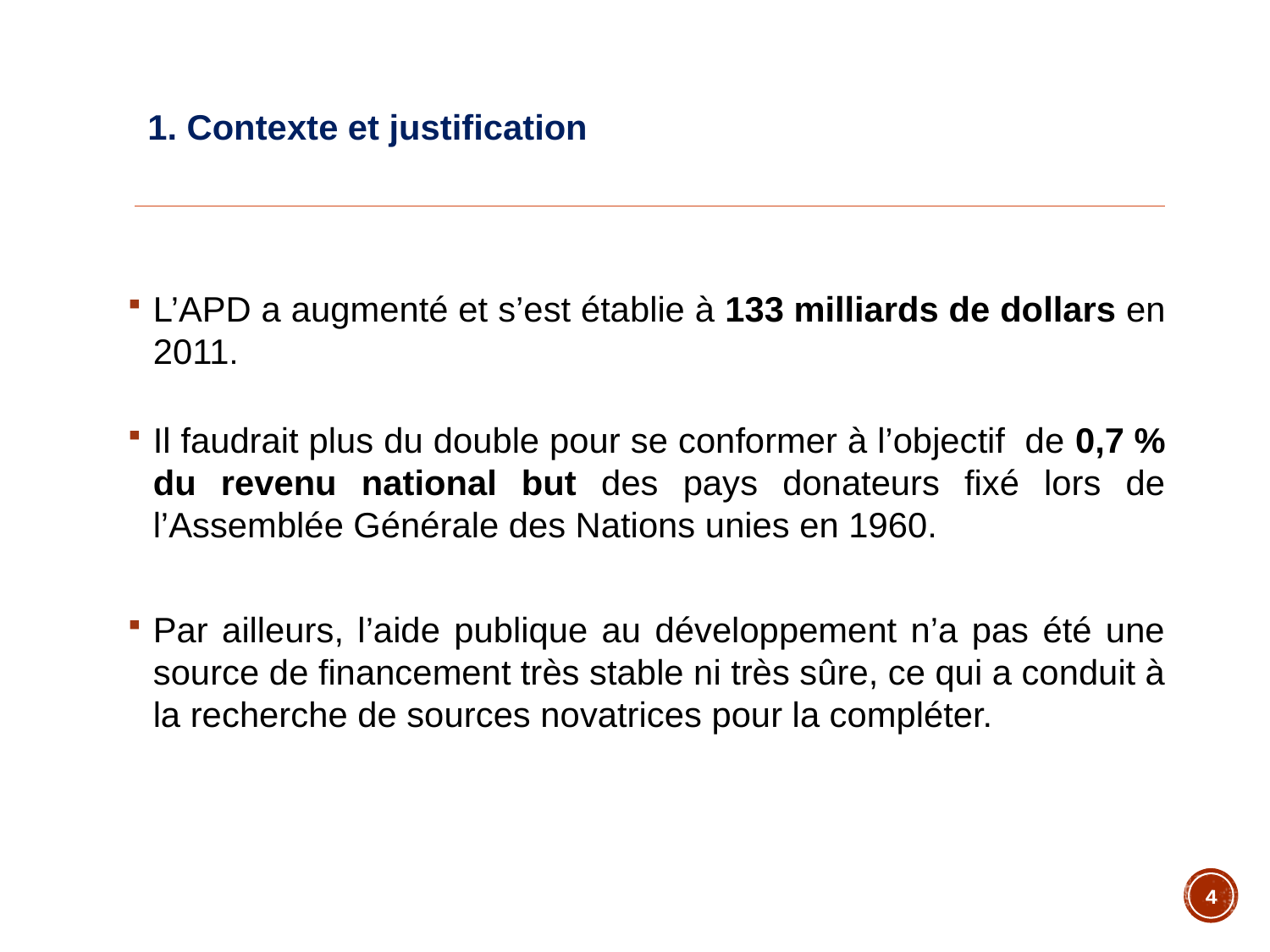

# 1. Contexte et justification
L’APD a augmenté et s’est établie à 133 milliards de dollars en 2011.

Il faudrait plus du double pour se conformer à l’objectif  de 0,7 % du revenu national but des pays donateurs fixé lors de l’Assemblée Générale des Nations unies en 1960.

Par ailleurs, l’aide publique au développement n’a pas été une source de financement très stable ni très sûre, ce qui a conduit à la recherche de sources novatrices pour la compléter.

4